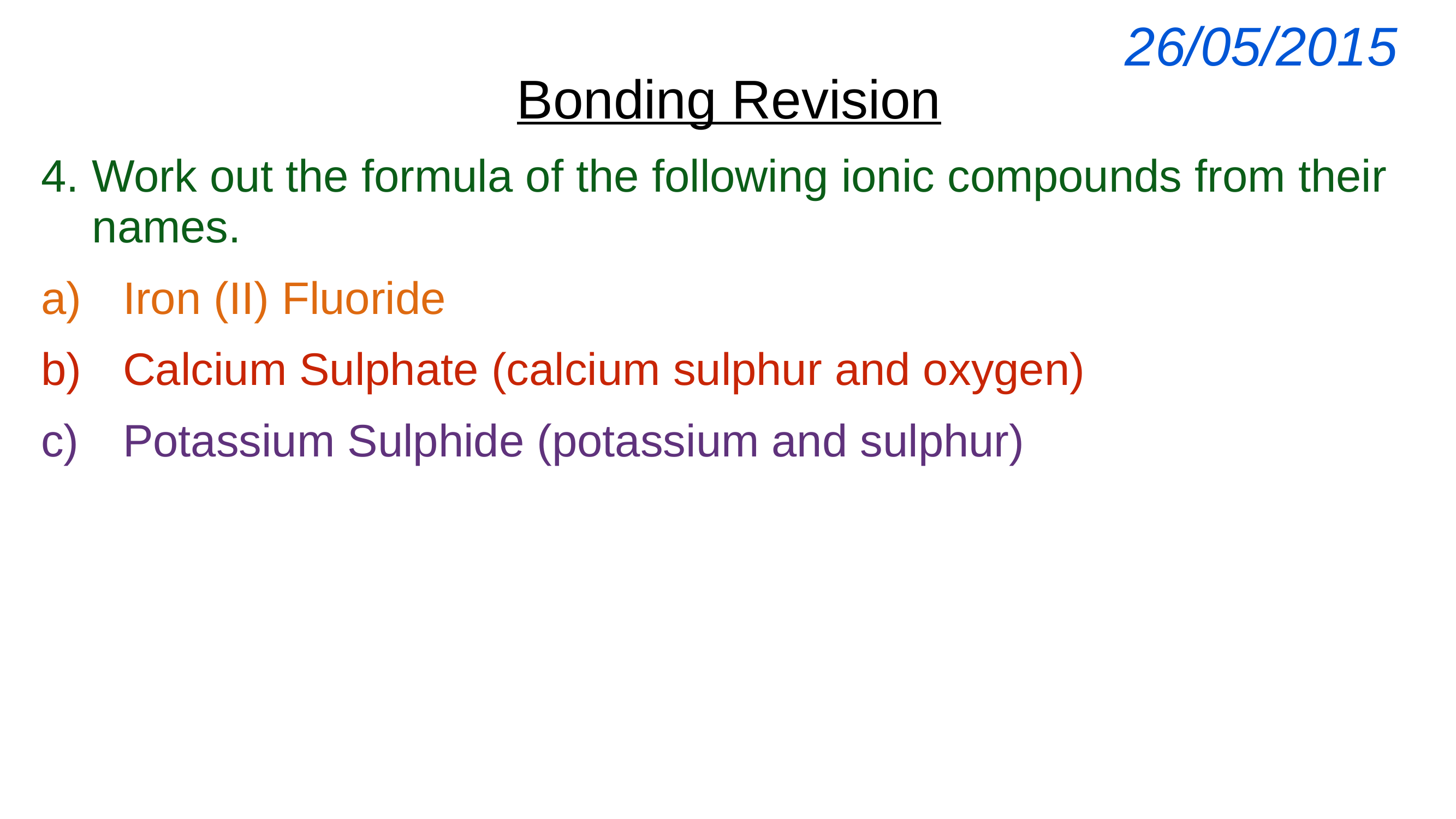

| 26/05/2015 |
| --- |
Bonding Revision
Work out the formula of the following ionic compounds from their names.
a)	Iron (II) Fluoride
b)	Calcium Sulphate (calcium sulphur and oxygen)
c)	Potassium Sulphide (potassium and sulphur)